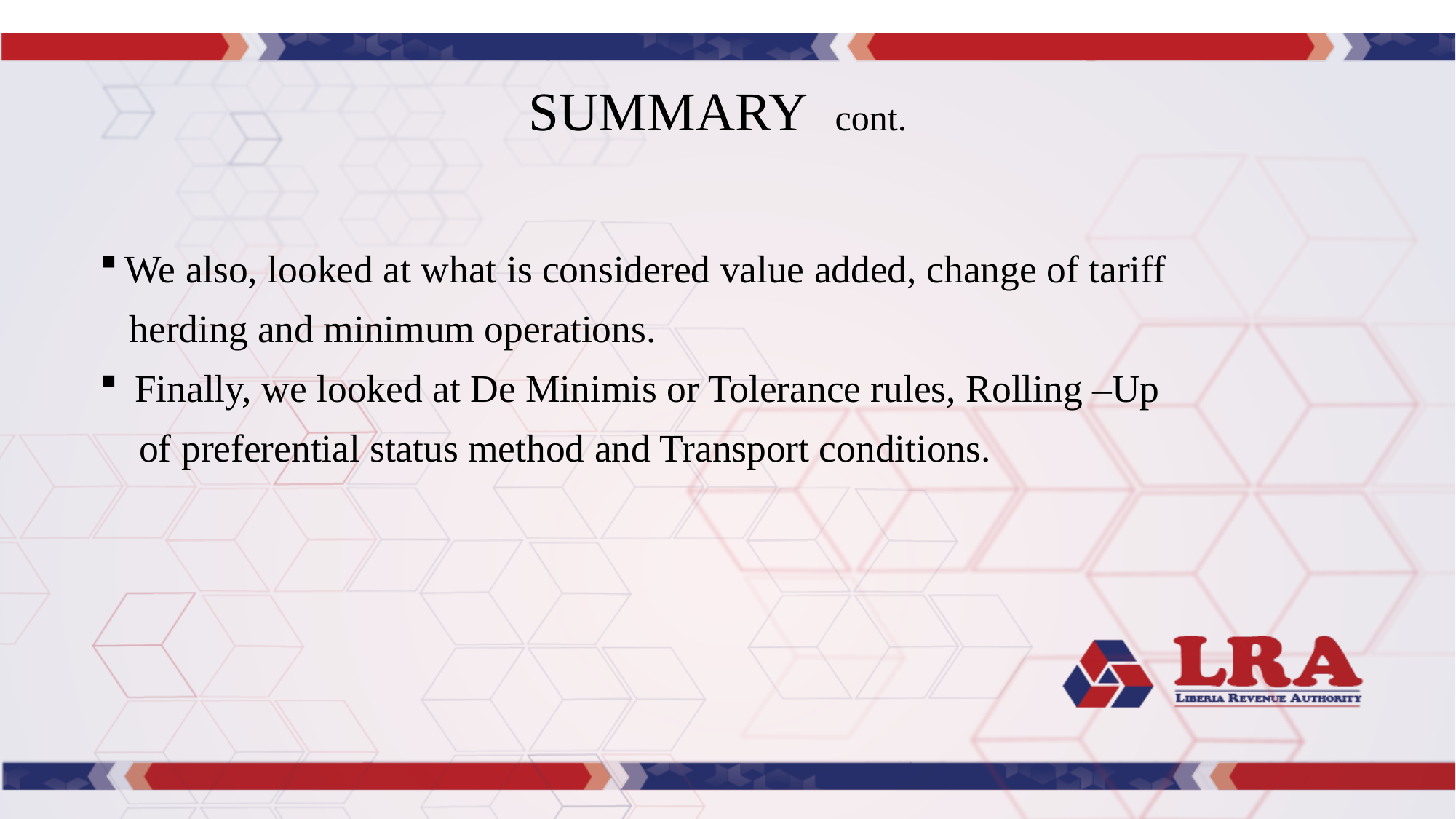

# SUMMARY  cont.

We also, looked at what is considered value added, change of tariff
   herding and minimum operations.
 Finally, we looked at De Minimis or Tolerance rules, Rolling –Up
    of preferential status method and Transport conditions.